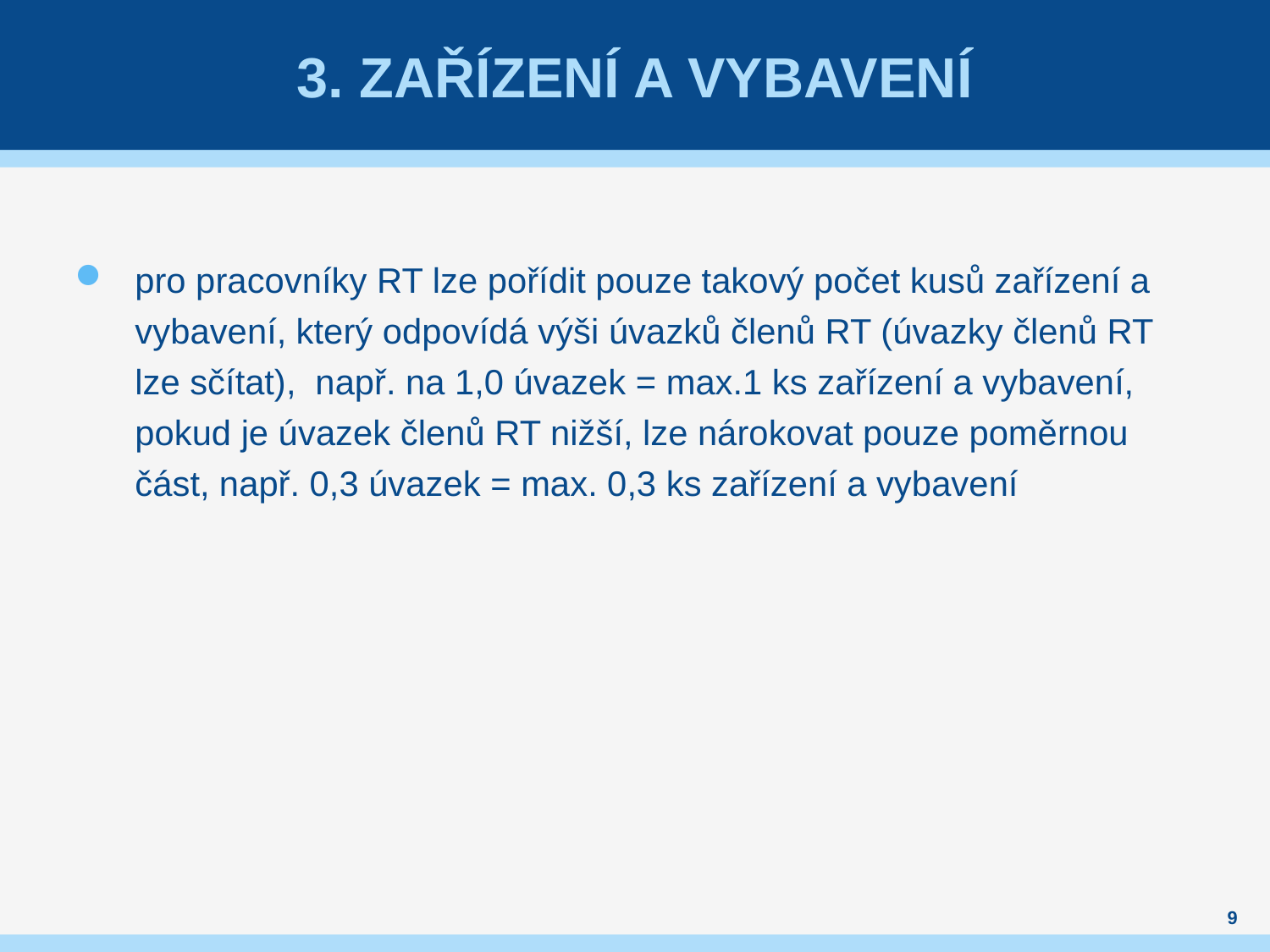

# 3. Zařízení a vybavení
pro pracovníky RT lze pořídit pouze takový počet kusů zařízení a vybavení, který odpovídá výši úvazků členů RT (úvazky členů RT lze sčítat),  např. na 1,0 úvazek = max.1 ks zařízení a vybavení, pokud je úvazek členů RT nižší, lze nárokovat pouze poměrnou část, např. 0,3 úvazek = max. 0,3 ks zařízení a vybavení

9